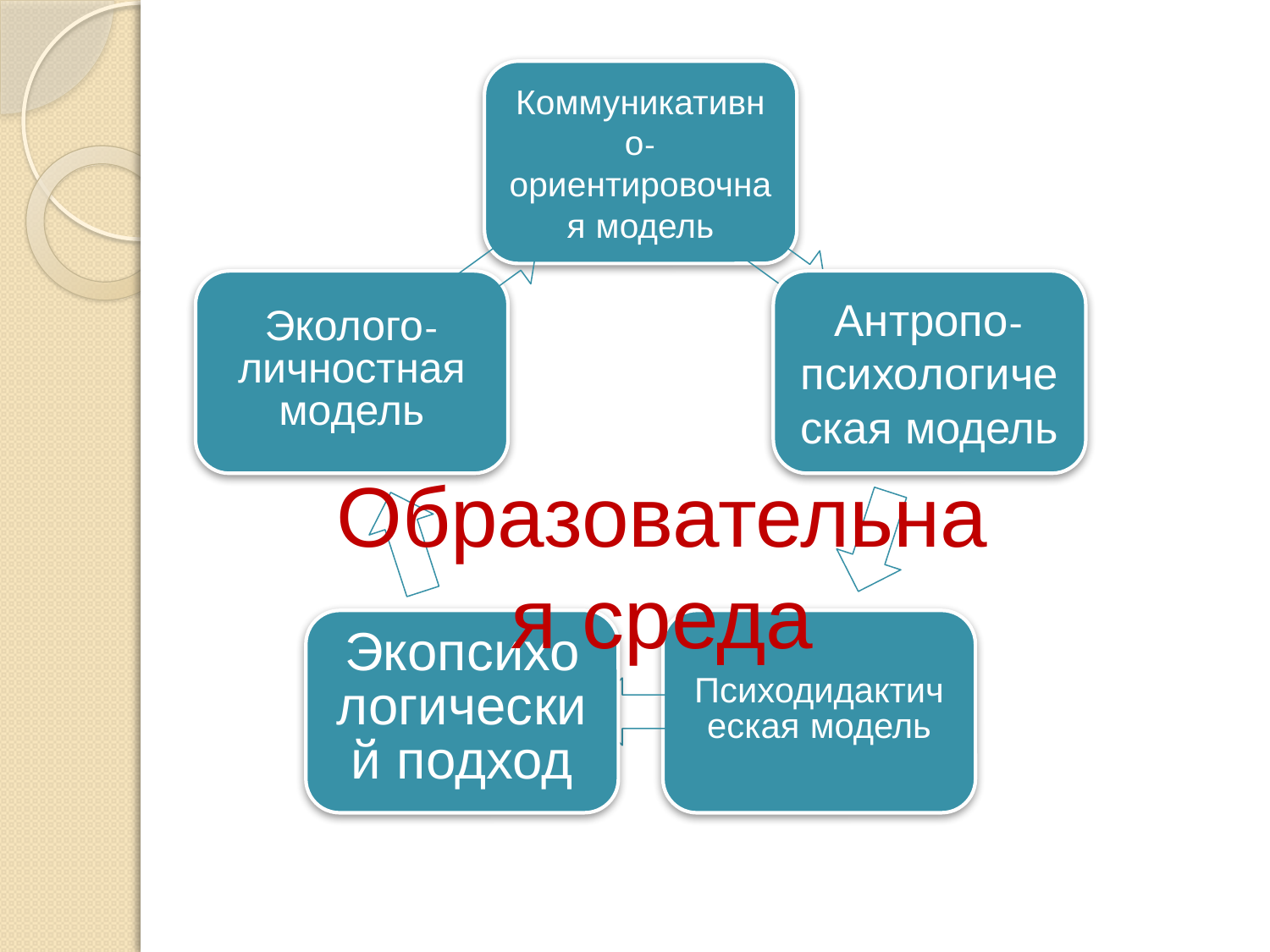

Коммуникативно-ориентировочная модель
Антропо-психологическая модель
Психодидактическая модель
Экопсихологический подход
Эколого-личностная модель
Образовательная среда